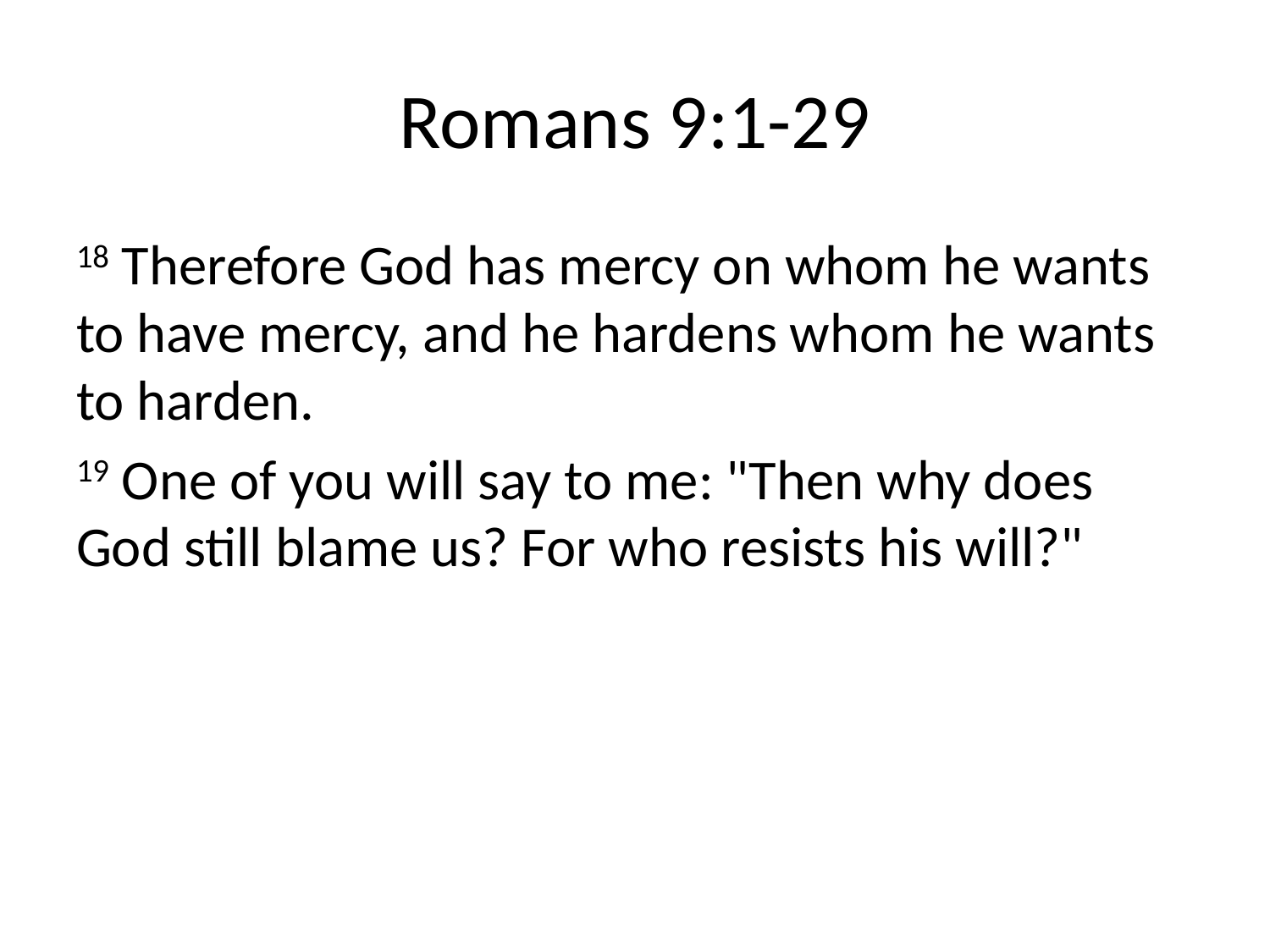

# Romans 9:1-29
18 Therefore God has mercy on whom he wants to have mercy, and he hardens whom he wants to harden.
19 One of you will say to me: "Then why does God still blame us? For who resists his will?"